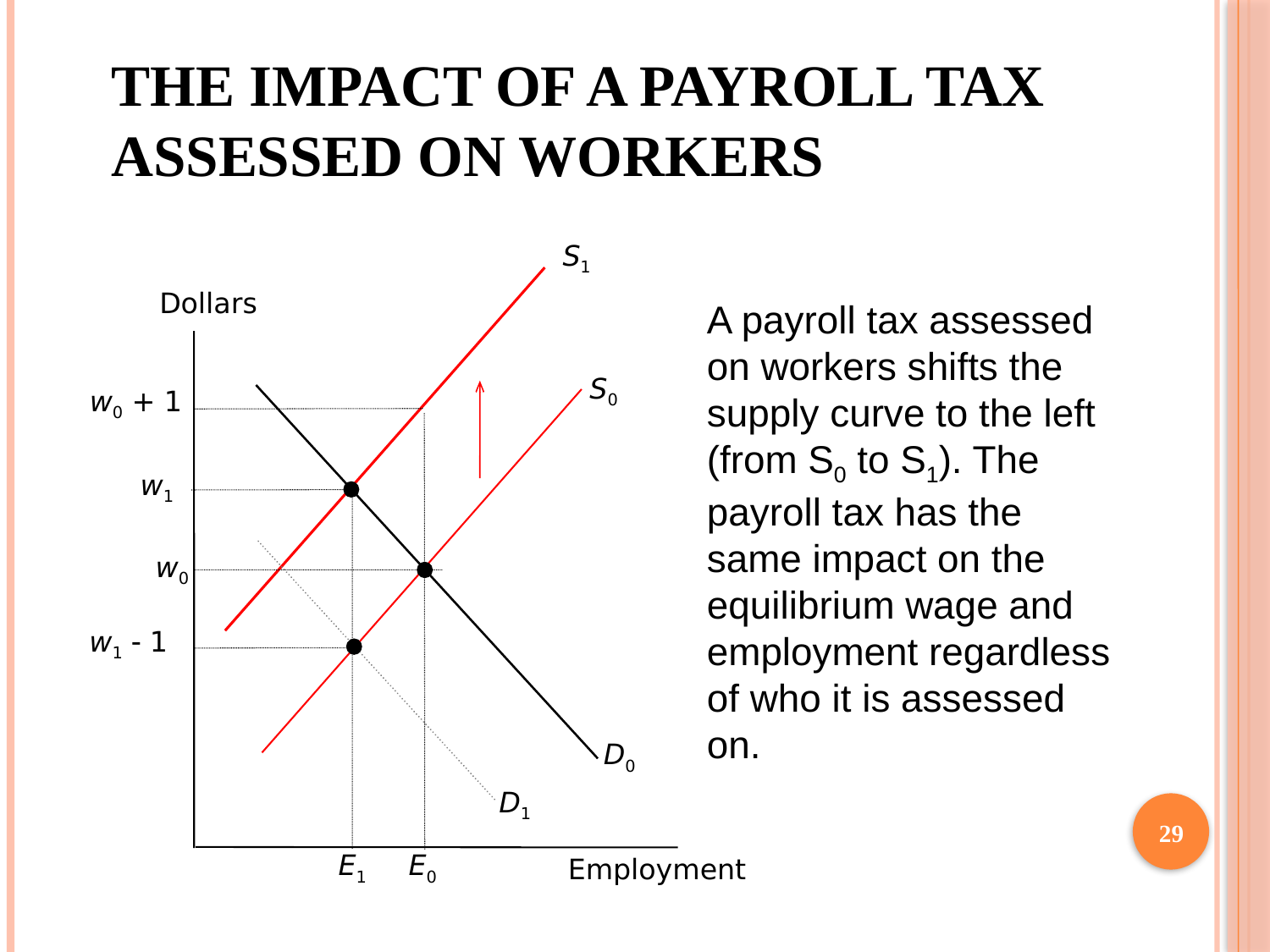

# The Impact of a Payroll Tax Assessed on Workers
S1

Dollars

S0

w0 + 1

w1

w0

w1 − 1

D0

D1

E1
E0
Employment
A payroll tax assessed on workers shifts the supply curve to the left (from S0 to S1). The payroll tax has the same impact on the equilibrium wage and employment regardless of who it is assessed on.
29